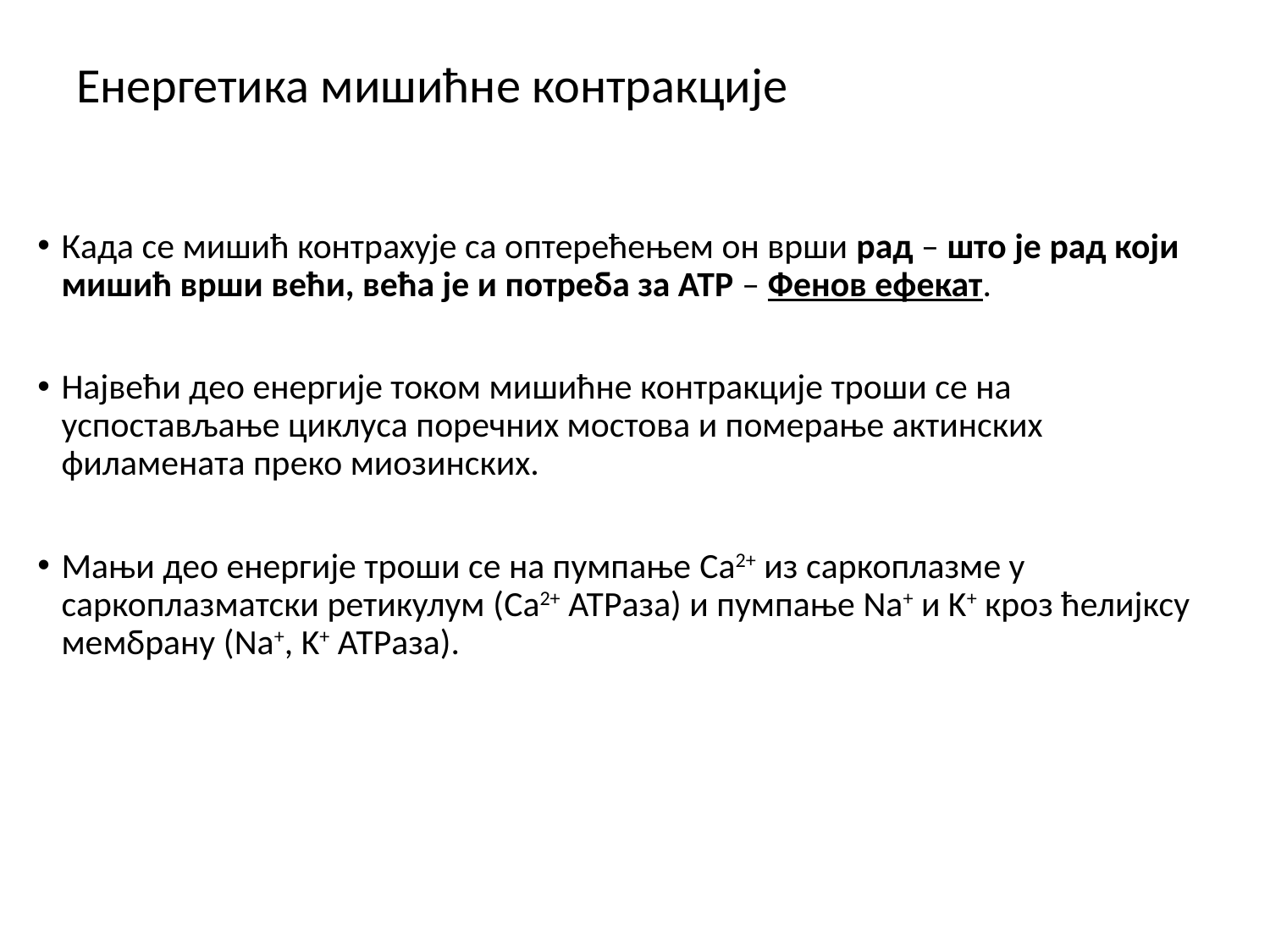

# Енергетика мишићне контракције

Када се мишић контрахује са оптерећењем он врши рад – што је рад који мишић врши већи, већа је и потреба за АТР – Фенов ефекат.

Највећи део енергије током мишићне контракције троши се на успостављање циклуса поречних мостова и померање актинских филамената преко миозинских.

Мањи део енергије троши се на пумпање Ca2+ из саркоплазме у саркоплазматски ретикулум (Ca2+ АТРаза) и пумпање Na+ и K+ кроз ћелијксу мембрану (Na+, K+ АТРаза).